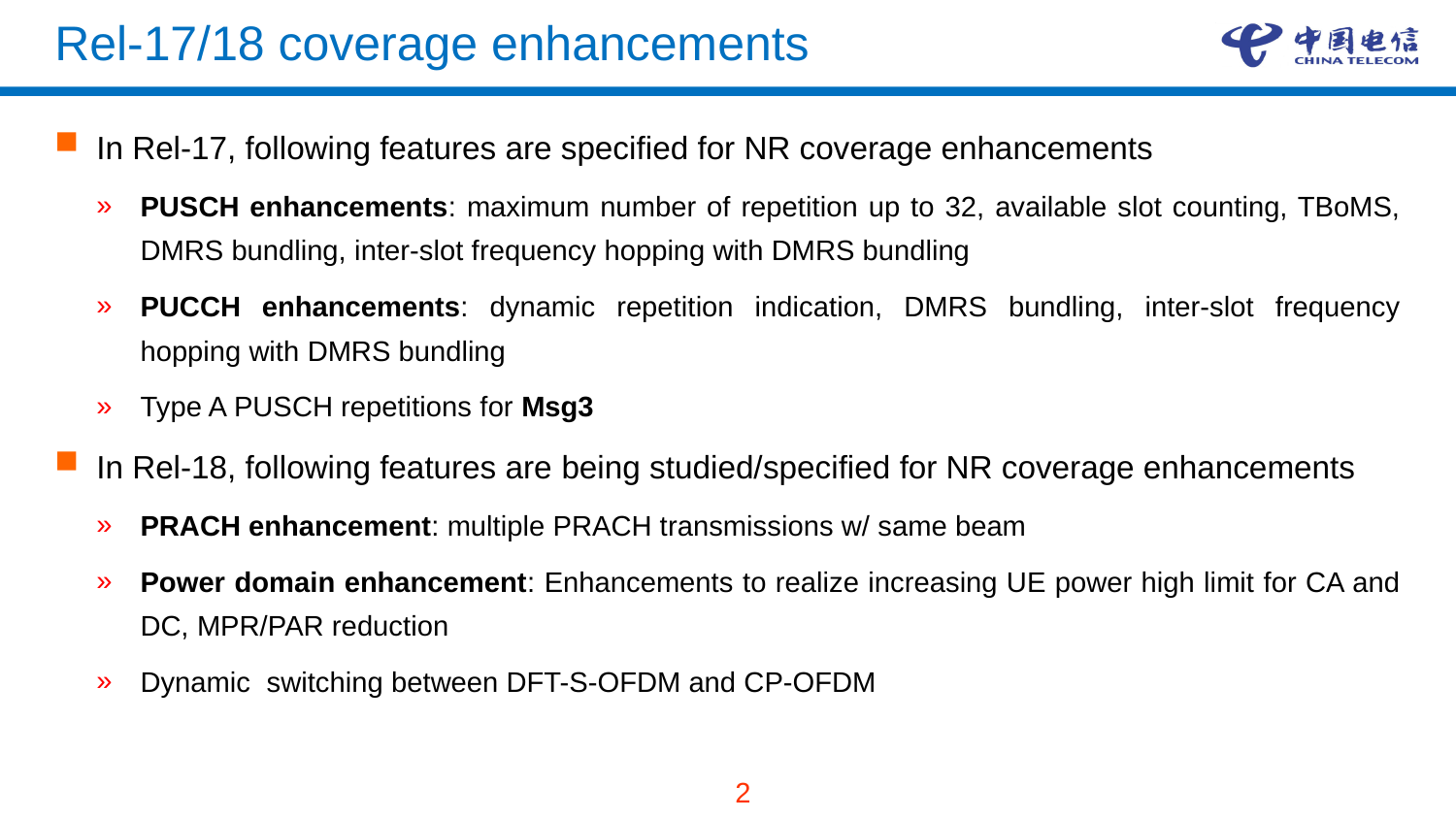

# Rel-17/18 coverage enhancements
In Rel-17, following features are specified for NR coverage enhancements
PUSCH enhancements: maximum number of repetition up to 32, available slot counting, TBoMS, DMRS bundling, inter-slot frequency hopping with DMRS bundling
PUCCH enhancements: dynamic repetition indication, DMRS bundling, inter-slot frequency hopping with DMRS bundling
Type A PUSCH repetitions for Msg3
In Rel-18, following features are being studied/specified for NR coverage enhancements
PRACH enhancement: multiple PRACH transmissions w/ same beam
Power domain enhancement: Enhancements to realize increasing UE power high limit for CA and DC, MPR/PAR reduction
Dynamic  switching between DFT-S-OFDM and CP-OFDM
2